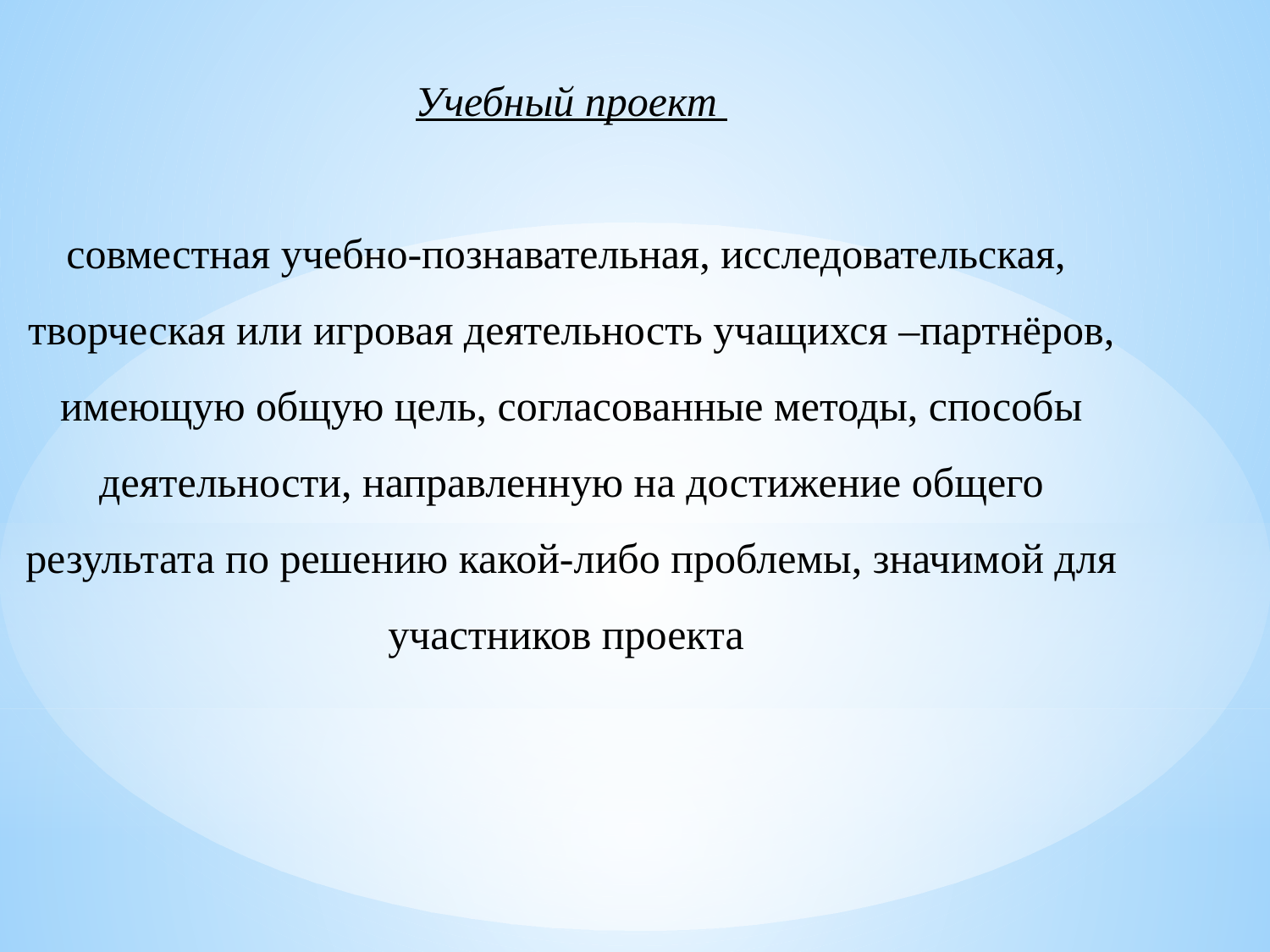

Учебный проект
совместная учебно-познавательная, исследовательская,
творческая или игровая деятельность учащихся –партнёров, имеющую общую цель, согласованные методы, способы деятельности, направленную на достижение общего результата по решению какой-либо проблемы, значимой для участников проекта